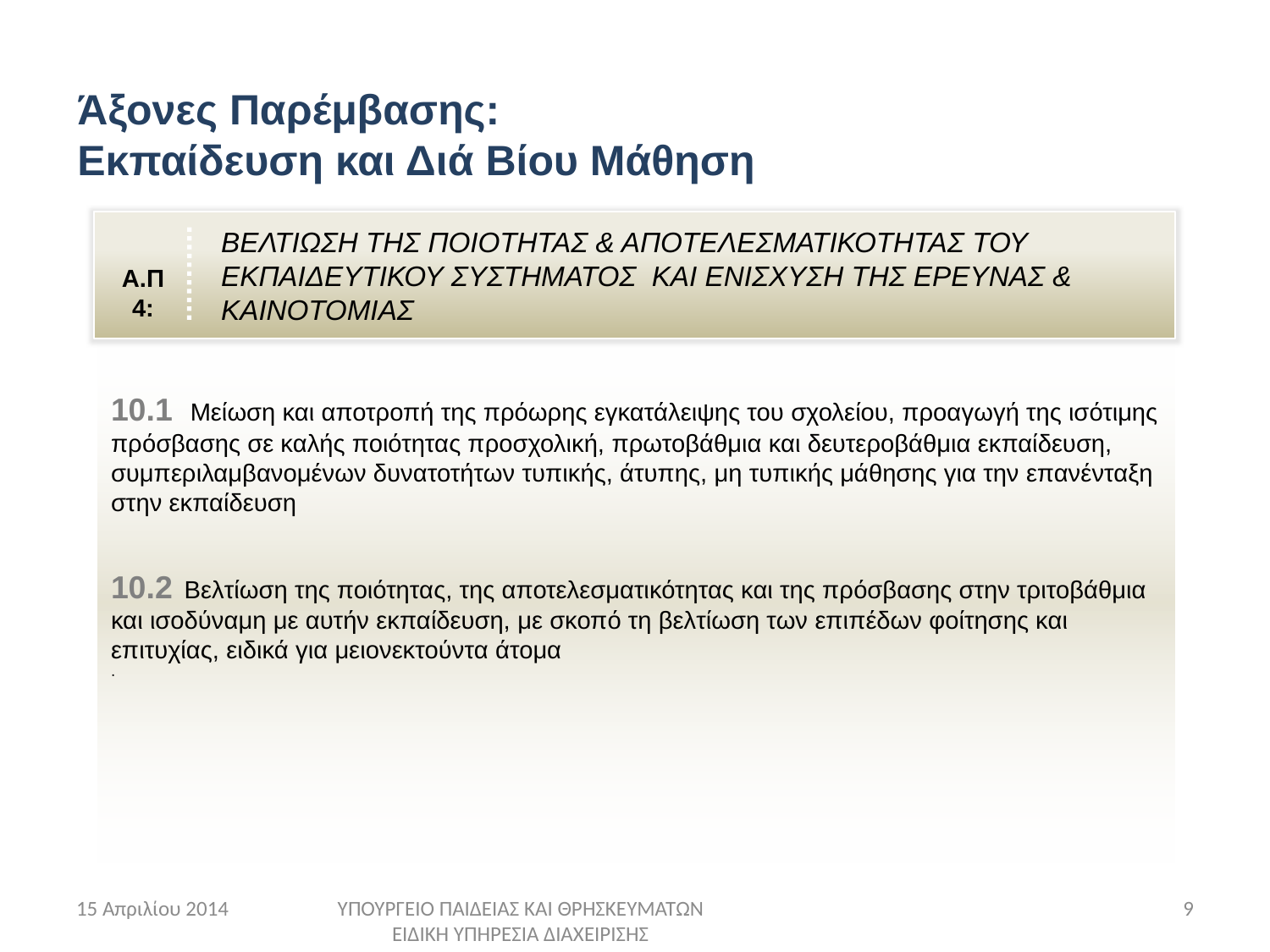

Άξονες Παρέμβασης:
Εκπαίδευση και Διά Βίου Μάθηση
ΒΕΛΤΙΩΣΗ ΤΗΣ ΠΟΙΟΤΗΤΑΣ & ΑΠΟΤΕΛΕΣΜΑΤΙΚΟΤΗΤΑΣ ΤΟΥ ΕΚΠΑΙΔΕΥΤΙΚΟΥ ΣΥΣΤΗΜΑΤΟΣ  ΚΑΙ ΕΝΙΣΧΥΣΗ ΤΗΣ ΕΡΕΥΝΑΣ & ΚΑΙΝΟΤΟΜΙΑΣ
Α.Π 4:

10.1  Μείωση και αποτροπή της πρόωρης εγκατάλειψης του σχολείου, προαγωγή της ισότιμης πρόσβασης σε καλής ποιότητας προσχολική, πρωτοβάθμια και δευτεροβάθμια εκπαίδευση, συμπεριλαμβανομένων δυνατοτήτων τυπικής, άτυπης, μη τυπικής μάθησης για την επανένταξη στην εκπαίδευση

10.2  Βελτίωση της ποιότητας, της αποτελεσματικότητας και της πρόσβασης στην τριτοβάθμια και ισοδύναμη με αυτήν εκπαίδευση, με σκοπό τη βελτίωση των επιπέδων φοίτησης και επιτυχίας, ειδικά για μειονεκτούντα άτομα
·

15 Απριλίου 2014
9
ΥΠΟΥΡΓΕΙΟ ΠΑΙΔΕΙΑΣ ΚΑΙ ΘΡΗΣΚΕΥΜΑΤΩΝ
ΕΙΔΙΚΗ ΥΠΗΡΕΣΙΑ ΔΙΑΧΕΙΡΙΣΗΣ